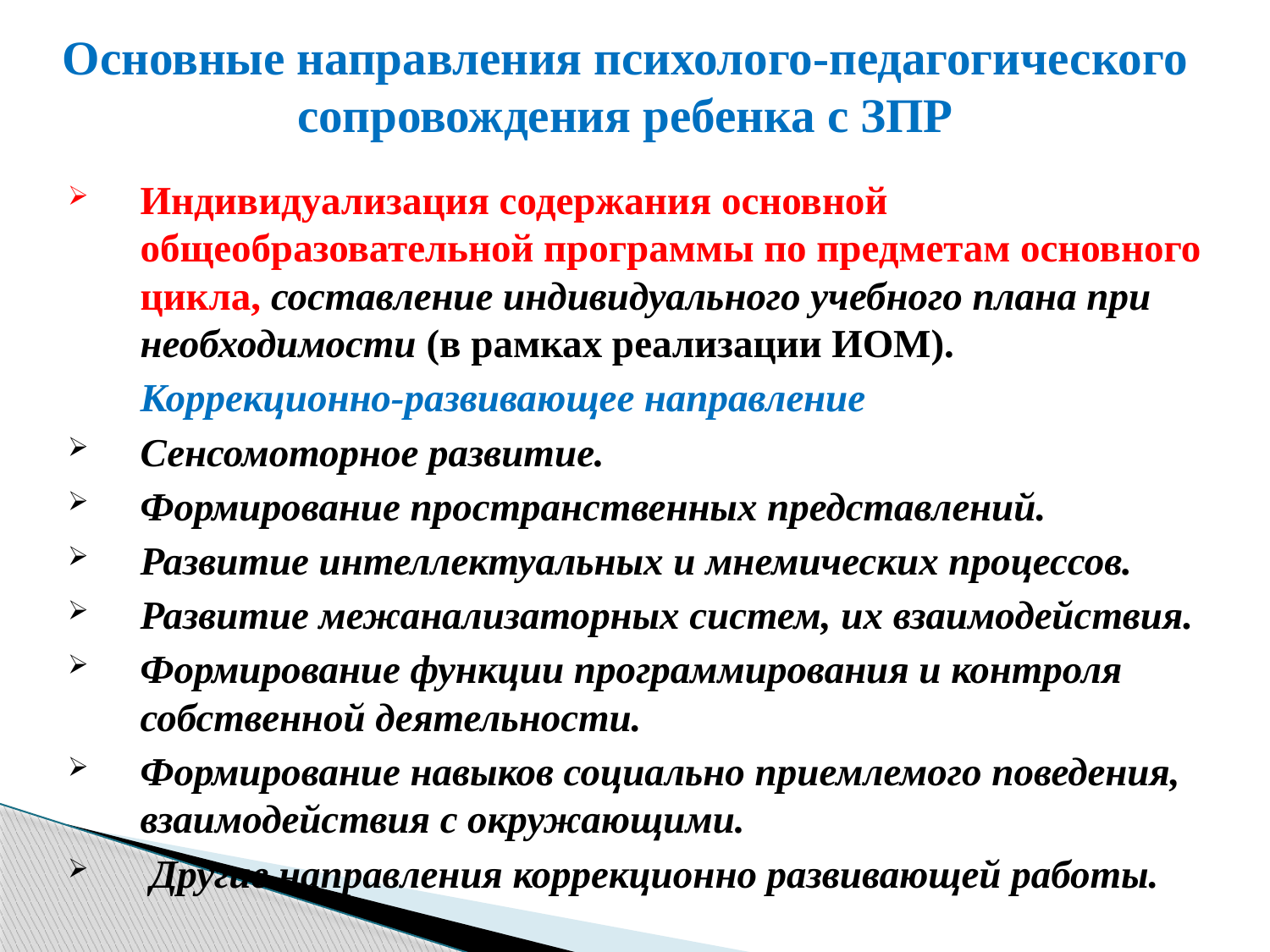

# Основные направления психолого-педагогического сопровождения ребенка с ЗПР
Индивидуализация содержания основной общеобразовательной программы по предметам основного цикла, составление индивидуального учебного плана при необходимости (в рамках реализации ИОМ).
	Коррекционно-развивающее направление
Сенсомоторное развитие.
Формирование пространственных представлений.
Развитие интеллектуальных и мнемических процессов.
Развитие межанализаторных систем, их взаимодействия.
Формирование функции программирования и контроля собственной деятельности.
Формирование навыков социально приемлемого поведения, взаимодействия с окружающими.
 Другие направления коррекционно развивающей работы.